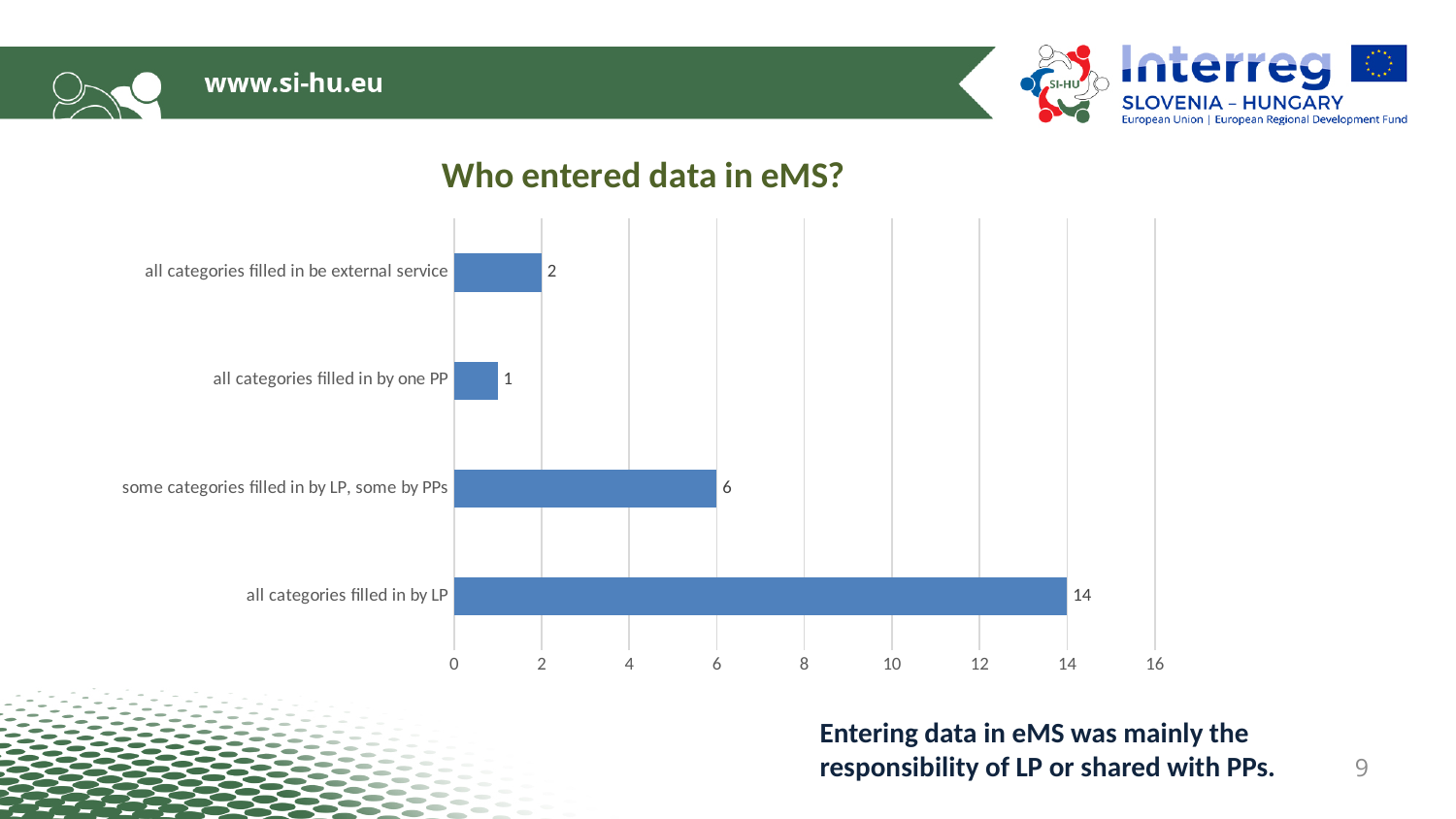

### Chart: Who entered data in eMS?

| Category |  |
|---|---|
| all categories filled in by LP | 14.0 |
| some categories filled in by LP, some by PPs | 6.0 |
| all categories filled in by one PP | 1.0 |
| all categories filled in be external service | 2.0 |
Entering data in eMS was mainly the responsibility of LP or shared with PPs.
9